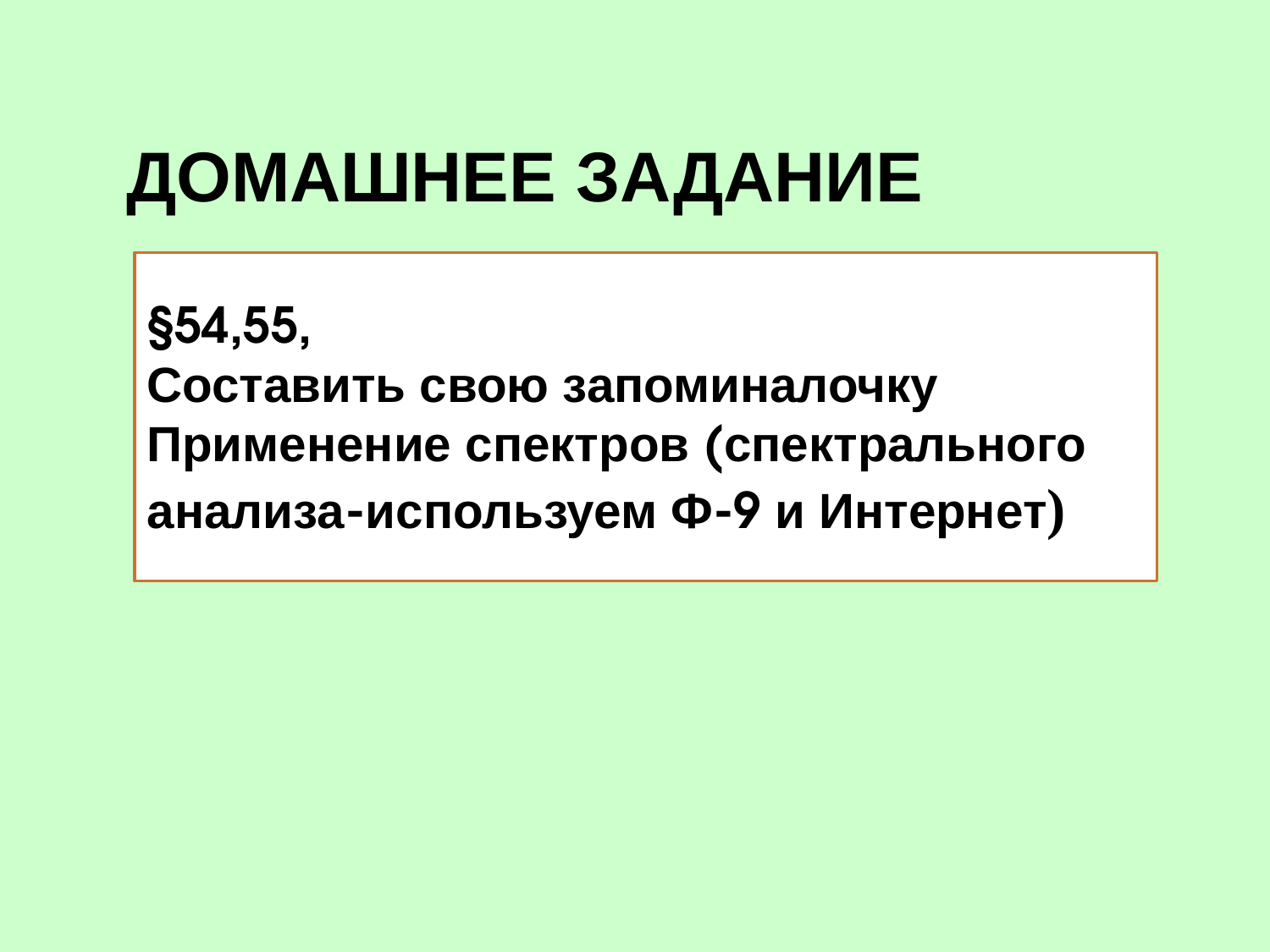

# Домашнее задание
§54,55,
Составить свою запоминалочку
Применение спектров (спектрального анализа-используем Ф-9 и Интернет)